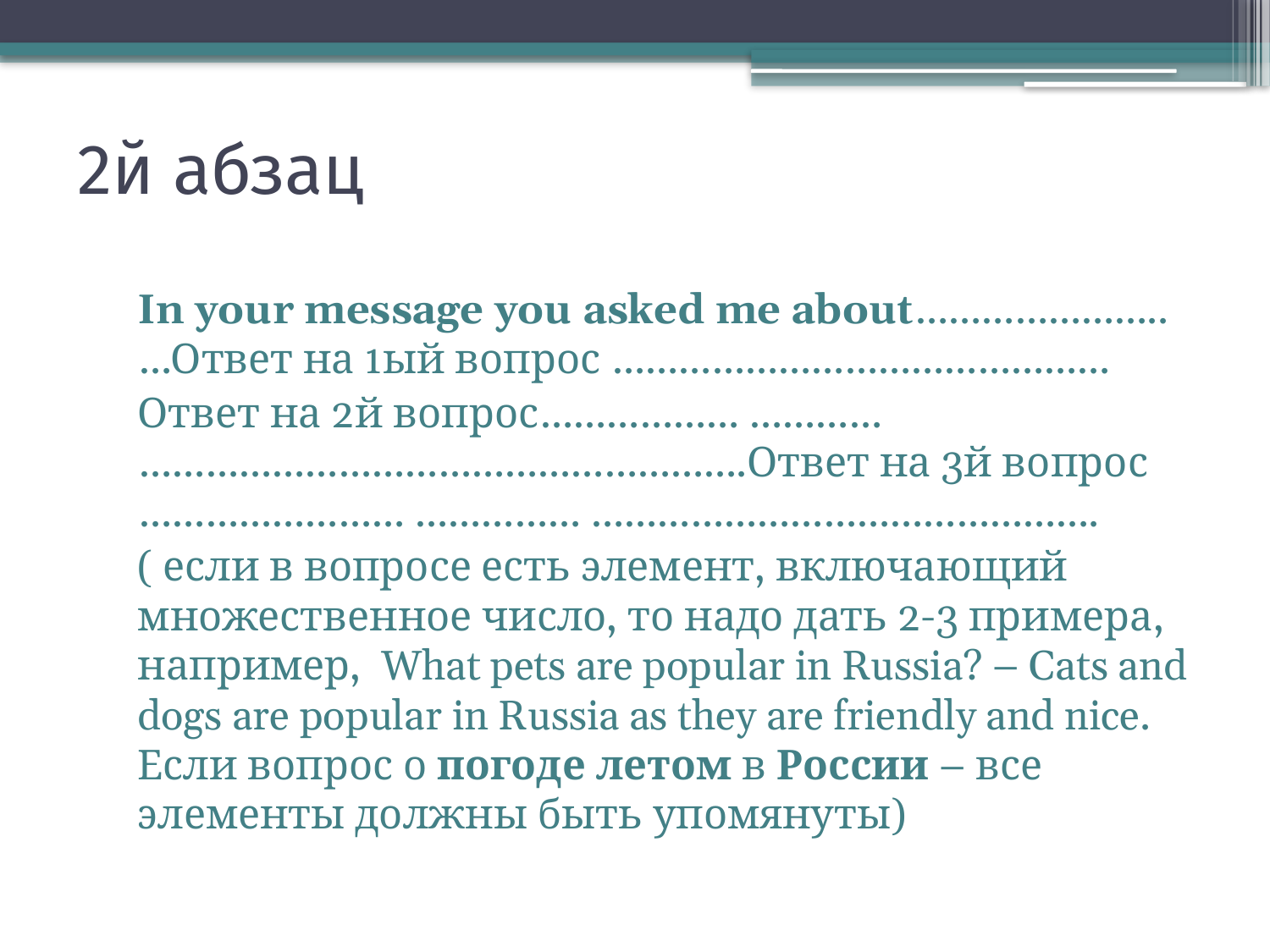

# 2й абзац
	In your message you asked me about………………….. …Ответ на 1ый вопрос ………………………………………
Ответ на 2й вопрос……………… ………… ……………………………………………….Ответ на 3й вопрос …………………… …………… ……………………………………….
( если в вопросе есть элемент, включающий множественное число, то надо дать 2-3 примера, например,  What pets are popular in Russia? – Cats and dogs are popular in Russia as they are friendly and nice. Если вопрос о погоде летом в России – все элементы должны быть упомянуты)